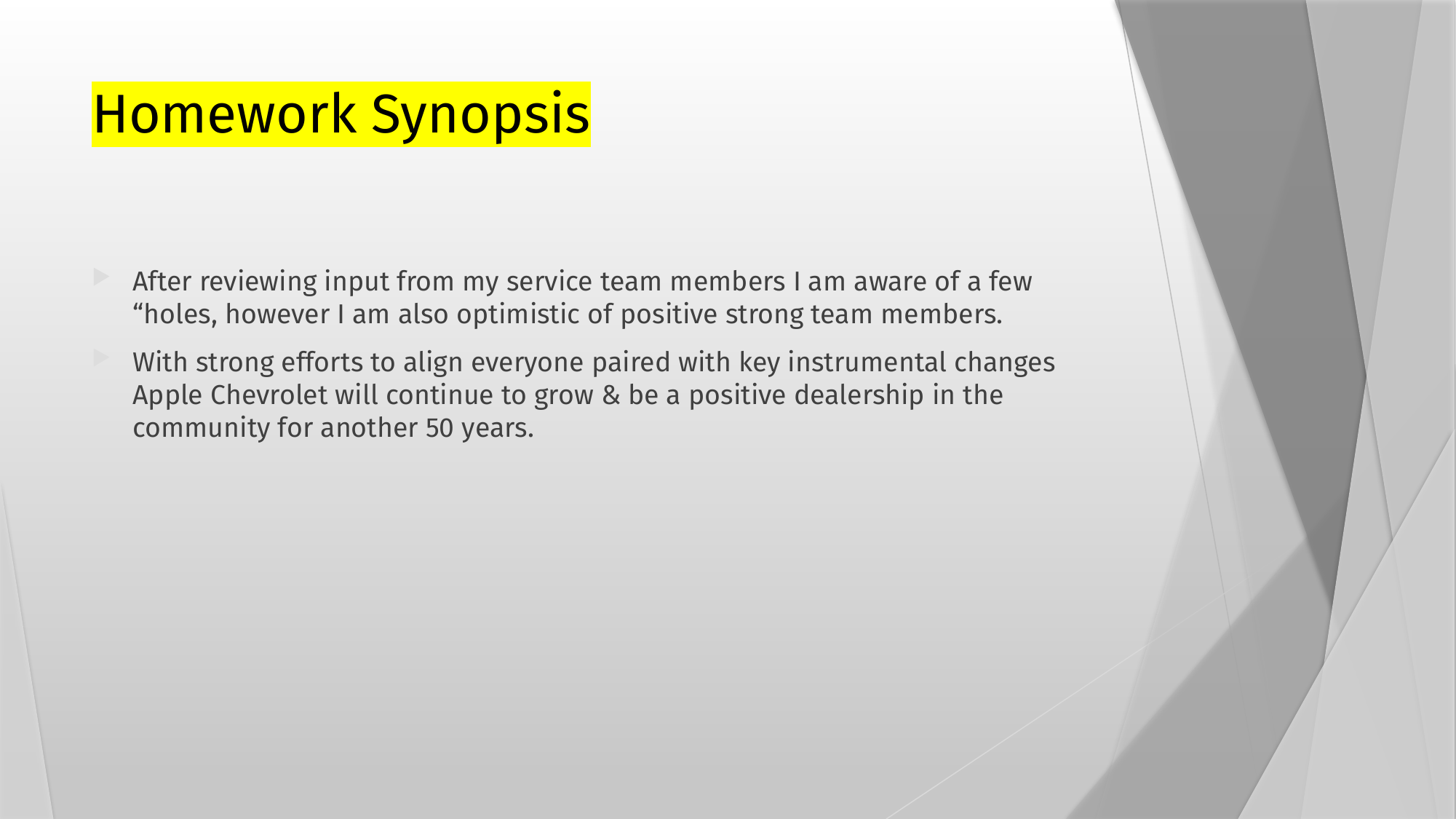

# Homework Synopsis
After reviewing input from my service team members I am aware of a few “holes, however I am also optimistic of positive strong team members.
With strong efforts to align everyone paired with key instrumental changes Apple Chevrolet will continue to grow & be a positive dealership in the community for another 50 years.